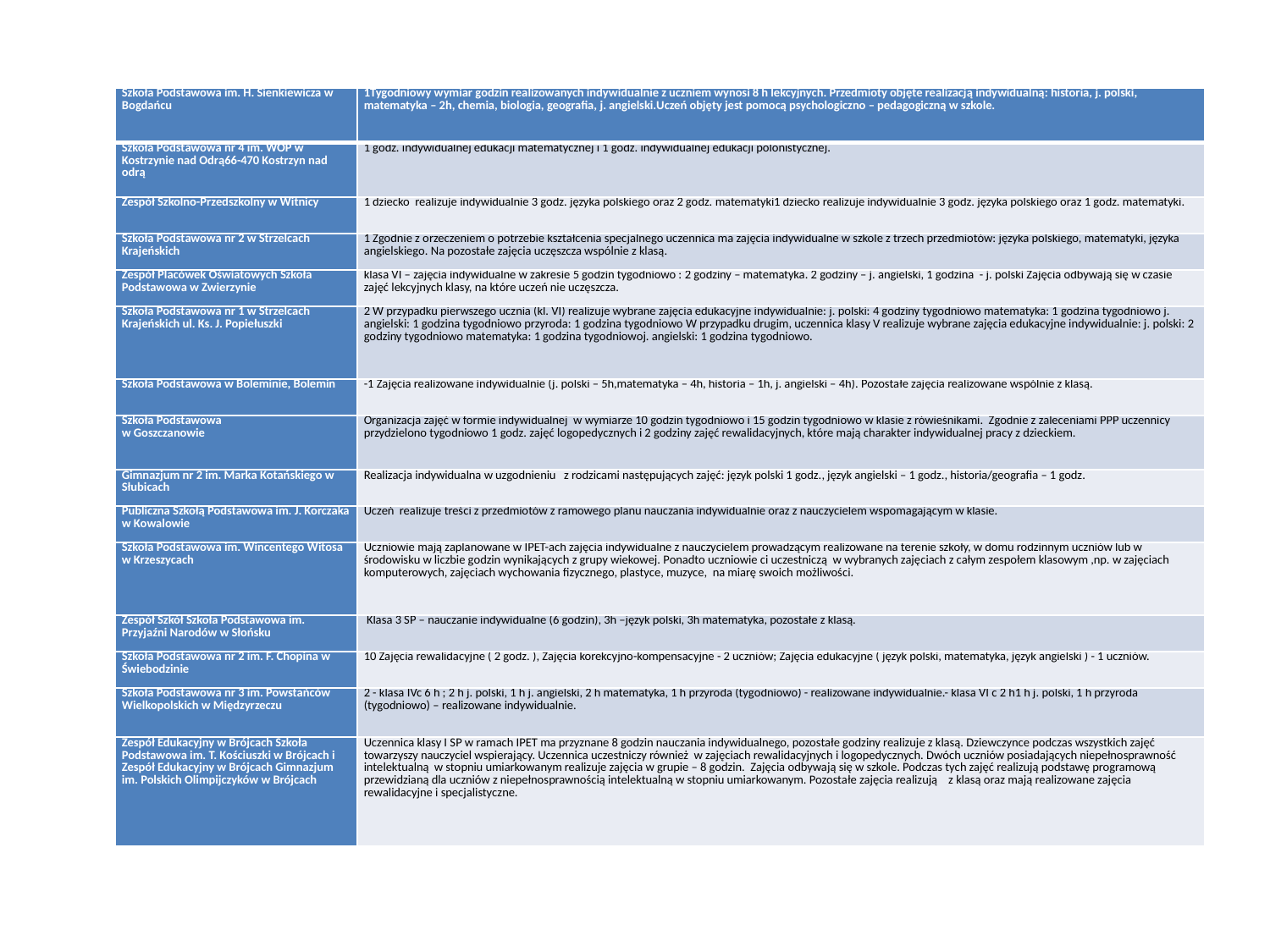

| Szkoła Podstawowa im. H. Sienkiewicza w Bogdańcu | 1Tygodniowy wymiar godzin realizowanych indywidualnie z uczniem wynosi 8 h lekcyjnych. Przedmioty objęte realizacją indywidualną: historia, j. polski, matematyka – 2h, chemia, biologia, geografia, j. angielski.Uczeń objęty jest pomocą psychologiczno – pedagogiczną w szkole. |
| --- | --- |
| Szkoła Podstawowa nr 4 im. WOP w Kostrzynie nad Odrą66-470 Kostrzyn nad odrą | 1 godz. indywidualnej edukacji matematycznej i 1 godz. indywidualnej edukacji polonistycznej. |
| Zespół Szkolno-Przedszkolny w Witnicy | 1 dziecko realizuje indywidualnie 3 godz. języka polskiego oraz 2 godz. matematyki1 dziecko realizuje indywidualnie 3 godz. języka polskiego oraz 1 godz. matematyki. |
| Szkoła Podstawowa nr 2 w Strzelcach Krajeńskich | 1 Zgodnie z orzeczeniem o potrzebie kształcenia specjalnego uczennica ma zajęcia indywidualne w szkole z trzech przedmiotów: języka polskiego, matematyki, języka angielskiego. Na pozostałe zajęcia uczęszcza wspólnie z klasą. |
| Zespół Placówek Oświatowych Szkoła Podstawowa w Zwierzynie | klasa VI – zajęcia indywidualne w zakresie 5 godzin tygodniowo : 2 godziny – matematyka. 2 godziny – j. angielski, 1 godzina - j. polski Zajęcia odbywają się w czasie zajęć lekcyjnych klasy, na które uczeń nie uczęszcza. |
| Szkoła Podstawowa nr 1 w Strzelcach Krajeńskich ul. Ks. J. Popiełuszki | 2 W przypadku pierwszego ucznia (kl. VI) realizuje wybrane zajęcia edukacyjne indywidualnie: j. polski: 4 godziny tygodniowo matematyka: 1 godzina tygodniowo j. angielski: 1 godzina tygodniowo przyroda: 1 godzina tygodniowo W przypadku drugim, uczennica klasy V realizuje wybrane zajęcia edukacyjne indywidualnie: j. polski: 2 godziny tygodniowo matematyka: 1 godzina tygodniowoj. angielski: 1 godzina tygodniowo. |
| Szkoła Podstawowa w Boleminie, Bolemin | -1 Zajęcia realizowane indywidualnie (j. polski – 5h,matematyka – 4h, historia – 1h, j. angielski – 4h). Pozostałe zajęcia realizowane wspólnie z klasą. |
| Szkoła Podstawowa w Goszczanowie | Organizacja zajęć w formie indywidualnej w wymiarze 10 godzin tygodniowo i 15 godzin tygodniowo w klasie z rówieśnikami. Zgodnie z zaleceniami PPP uczennicy przydzielono tygodniowo 1 godz. zajęć logopedycznych i 2 godziny zajęć rewalidacyjnych, które mają charakter indywidualnej pracy z dzieckiem. |
| Gimnazjum nr 2 im. Marka Kotańskiego w Słubicach | Realizacja indywidualna w uzgodnieniu z rodzicami następujących zajęć: język polski 1 godz., język angielski – 1 godz., historia/geografia – 1 godz. |
| Publiczna Szkołą Podstawowa im. J. Korczaka w Kowalowie | Uczeń realizuje treści z przedmiotów z ramowego planu nauczania indywidualnie oraz z nauczycielem wspomagającym w klasie. |
| Szkoła Podstawowa im. Wincentego Witosa w Krzeszycach | Uczniowie mają zaplanowane w IPET-ach zajęcia indywidualne z nauczycielem prowadzącym realizowane na terenie szkoły, w domu rodzinnym uczniów lub w środowisku w liczbie godzin wynikających z grupy wiekowej. Ponadto uczniowie ci uczestniczą w wybranych zajęciach z całym zespołem klasowym ,np. w zajęciach komputerowych, zajęciach wychowania fizycznego, plastyce, muzyce, na miarę swoich możliwości. |
| Zespół Szkół Szkoła Podstawowa im. Przyjaźni Narodów w Słońsku | Klasa 3 SP – nauczanie indywidualne (6 godzin), 3h –język polski, 3h matematyka, pozostałe z klasą. |
| Szkoła Podstawowa nr 2 im. F. Chopina w Świebodzinie | 10 Zajęcia rewalidacyjne ( 2 godz. ), Zajęcia korekcyjno-kompensacyjne - 2 uczniów; Zajęcia edukacyjne ( język polski, matematyka, język angielski ) - 1 uczniów. |
| Szkoła Podstawowa nr 3 im. Powstańców Wielkopolskich w Międzyrzeczu | 2 - klasa IVc 6 h ; 2 h j. polski, 1 h j. angielski, 2 h matematyka, 1 h przyroda (tygodniowo) - realizowane indywidualnie.- klasa VI c 2 h1 h j. polski, 1 h przyroda (tygodniowo) – realizowane indywidualnie. |
| Zespół Edukacyjny w Brójcach Szkoła Podstawowa im. T. Kościuszki w Brójcach i Zespół Edukacyjny w Brójcach Gimnazjum im. Polskich Olimpijczyków w Brójcach | Uczennica klasy I SP w ramach IPET ma przyznane 8 godzin nauczania indywidualnego, pozostałe godziny realizuje z klasą. Dziewczynce podczas wszystkich zajęć towarzyszy nauczyciel wspierający. Uczennica uczestniczy również w zajęciach rewalidacyjnych i logopedycznych. Dwóch uczniów posiadających niepełnosprawność intelektualną w stopniu umiarkowanym realizuje zajęcia w grupie – 8 godzin. Zajęcia odbywają się w szkole. Podczas tych zajęć realizują podstawę programową przewidzianą dla uczniów z niepełnosprawnością intelektualną w stopniu umiarkowanym. Pozostałe zajęcia realizują z klasą oraz mają realizowane zajęcia rewalidacyjne i specjalistyczne. |